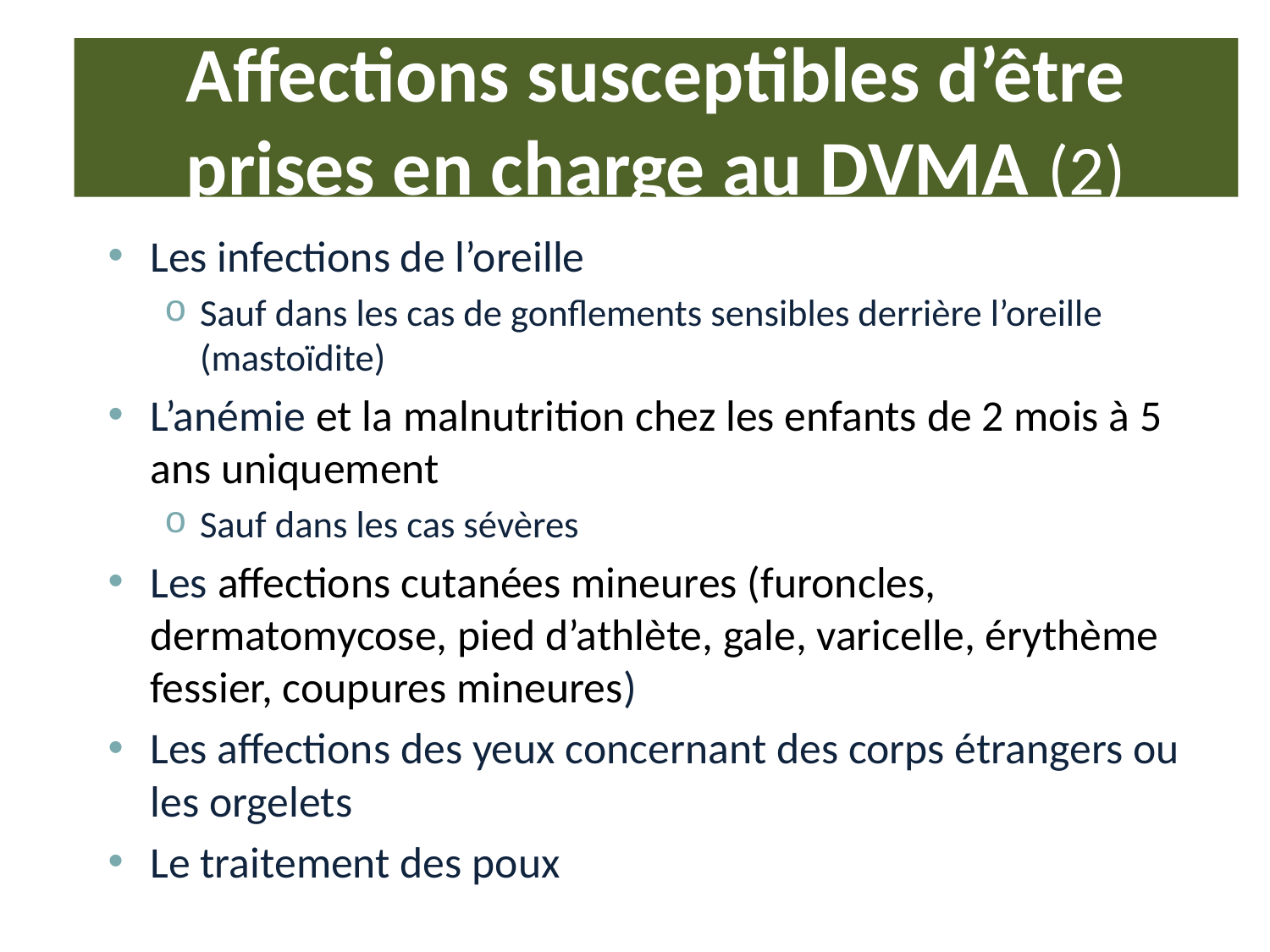

# Affections susceptibles d’être prises en charge au DVMA (2)
Les infections de l’oreille
Sauf dans les cas de gonflements sensibles derrière l’oreille (mastoïdite)
L’anémie et la malnutrition chez les enfants de 2 mois à 5 ans uniquement
Sauf dans les cas sévères
Les affections cutanées mineures (furoncles, dermatomycose, pied d’athlète, gale, varicelle, érythème fessier, coupures mineures)
Les affections des yeux concernant des corps étrangers ou les orgelets
Le traitement des poux